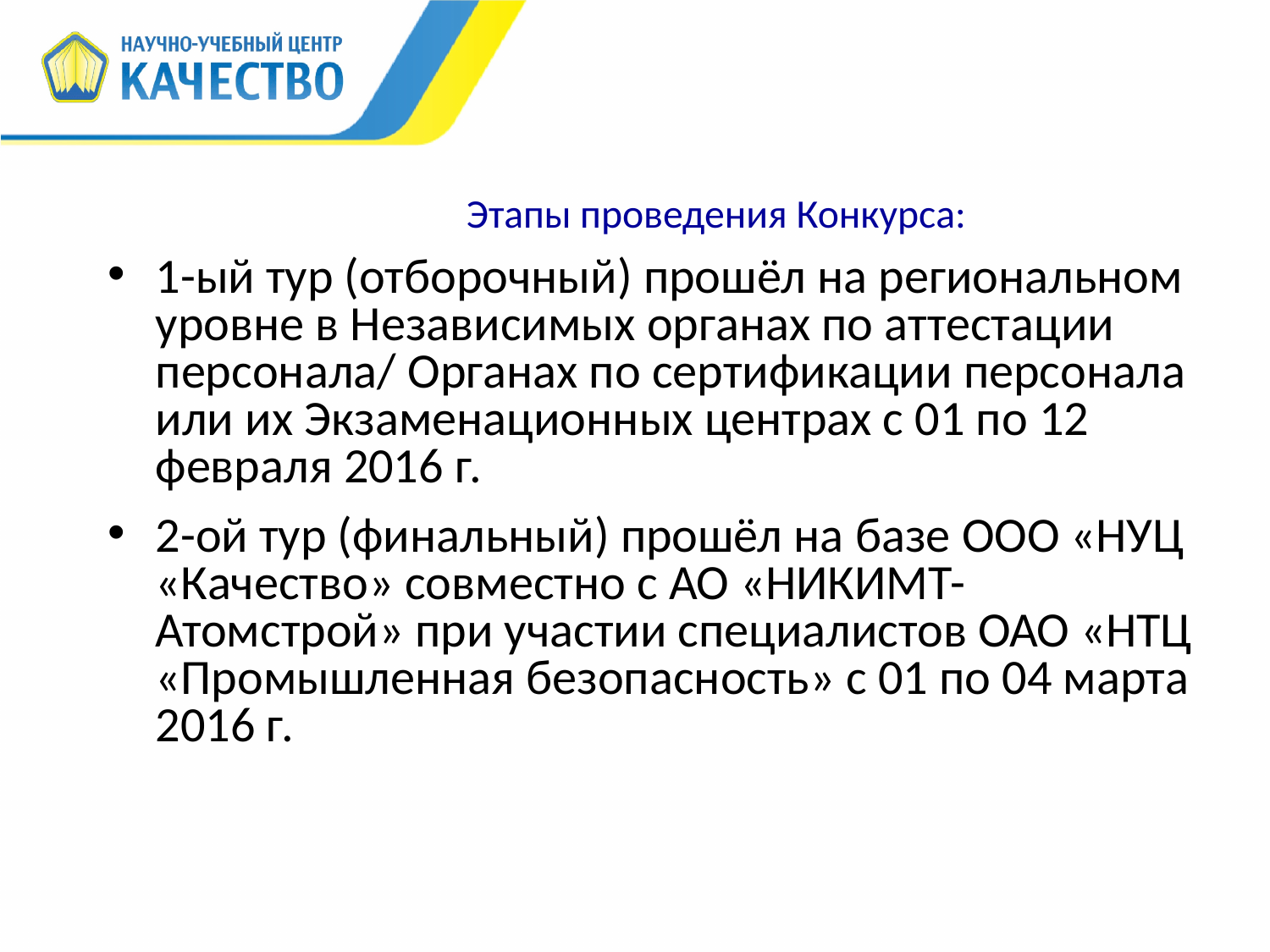

# Этапы проведения Конкурса:
1-ый тур (отборочный) прошёл на региональном уровне в Независимых органах по аттестации персонала/ Органах по сертификации персонала или их Экзаменационных центрах с 01 по 12 февраля 2016 г.

2-ой тур (финальный) прошёл на базе ООО «НУЦ «Качество» совместно с АО «НИКИМТ-Атомстрой» при участии специалистов ОАО «НТЦ «Промышленная безопасность» с 01 по 04 марта 2016 г.